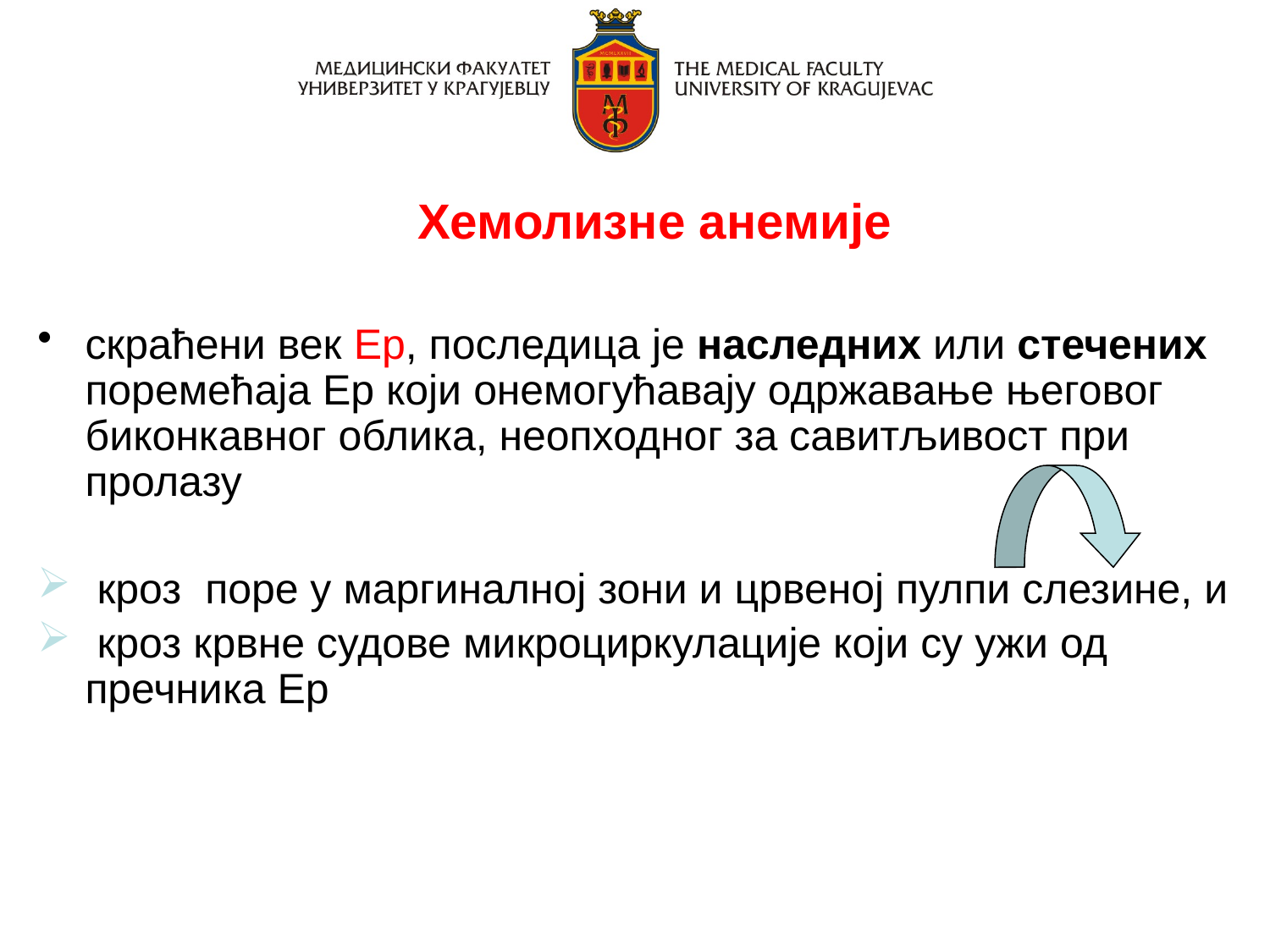

Хемолизне анемије
скраћени век Ер, последица је наследних или стечених поремећаја Ер који онемогућавају одржавање његовог биконкавног облика, неопходног за савитљивост при пролазу

 кроз  поре у маргиналној зони и црвеној пулпи слезине, и
 кроз крвне судове микроциркулације који су ужи од пречника Ер